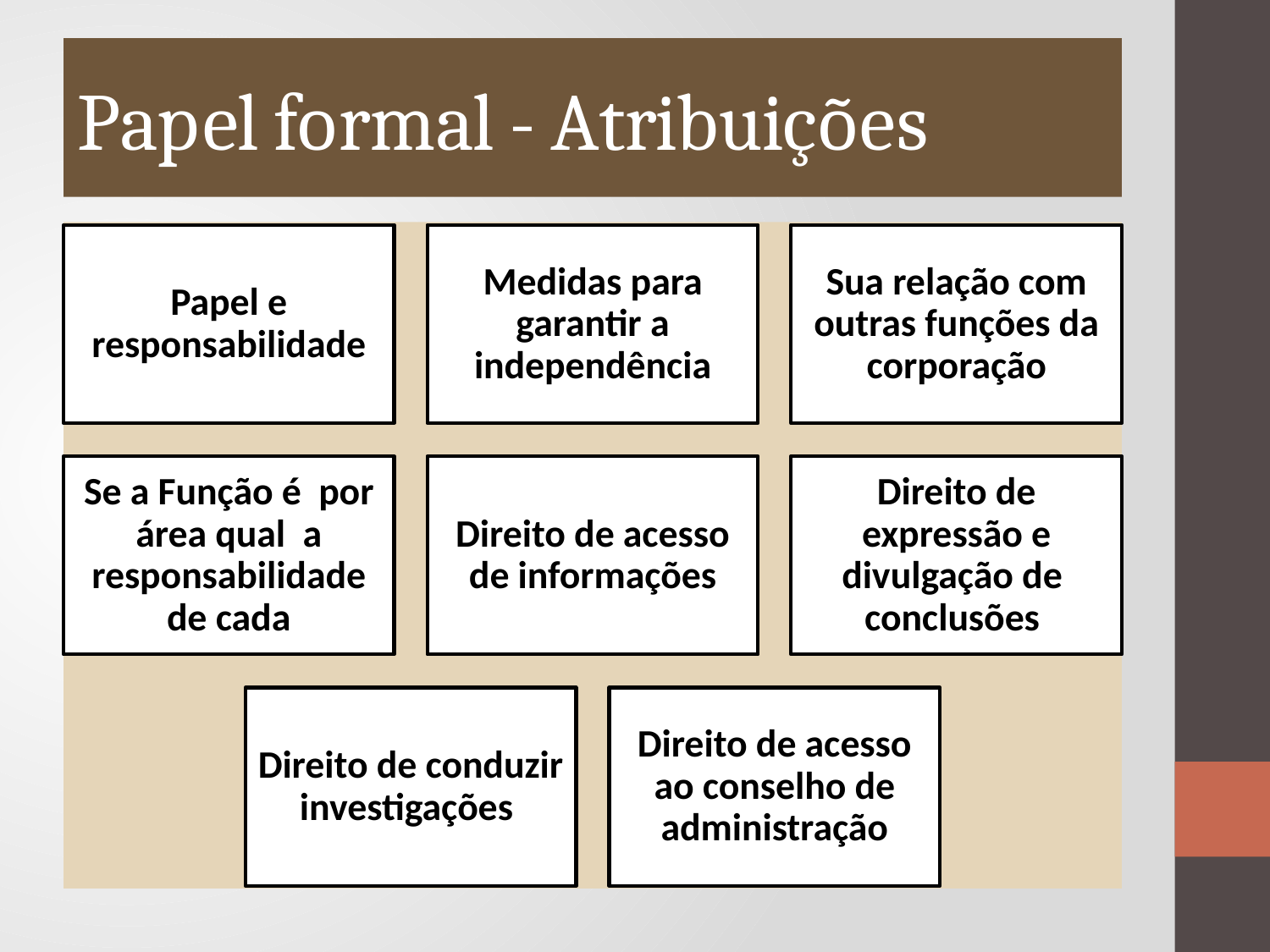

# Papel formal - Atribuições
Papel e responsabilidade
Medidas para garantir a independência
Sua relação com outras funções da corporação
Se a Função é  por área qual  a responsabilidade de cada
Direito de acesso de informações
Direito de expressão e divulgação de  conclusões
Direito de conduzir investigações
Direito de acesso ao conselho de administração